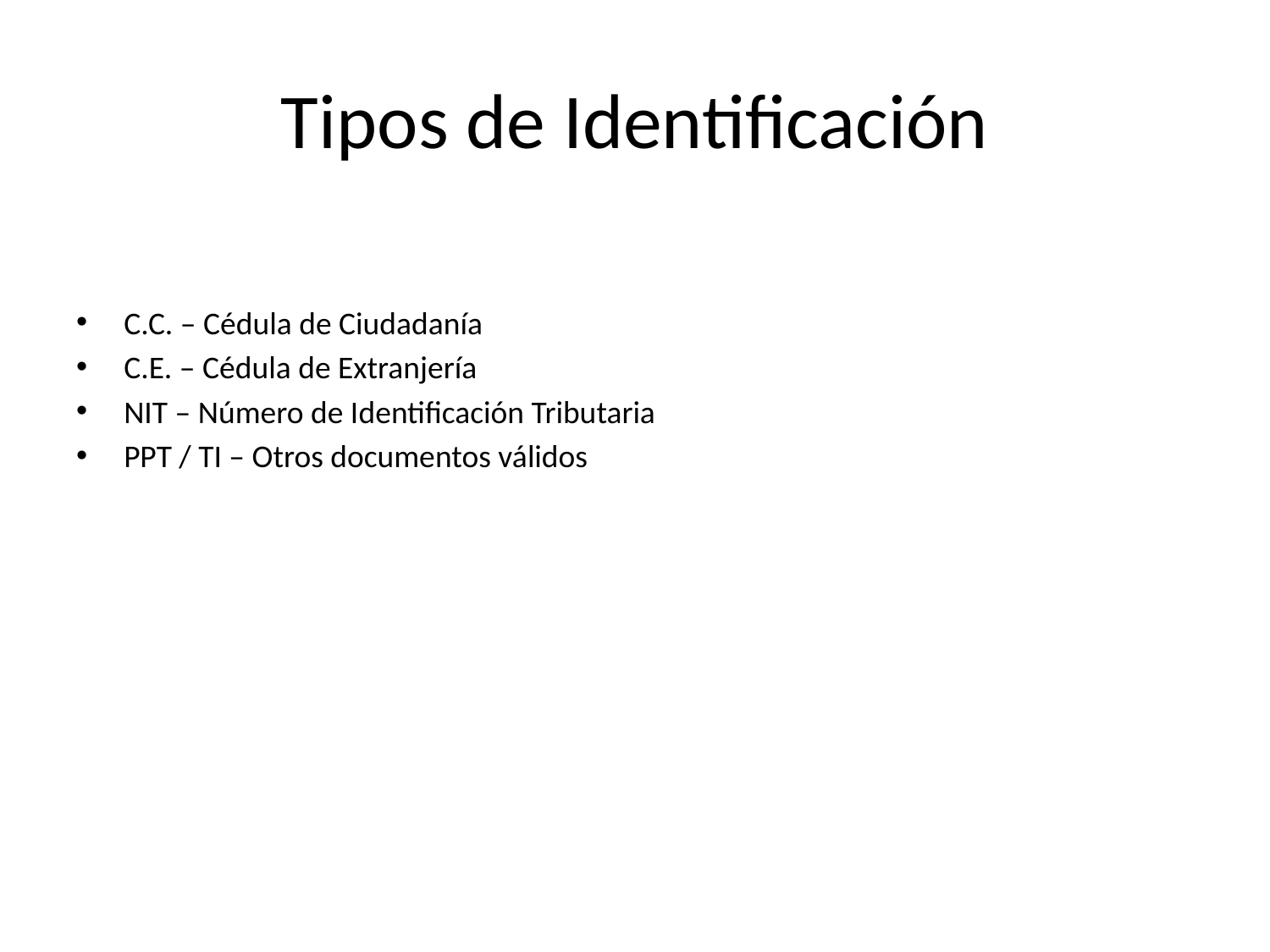

# Tipos de Identificación

C.C. – Cédula de Ciudadanía
C.E. – Cédula de Extranjería
NIT – Número de Identificación Tributaria
PPT / TI – Otros documentos válidos